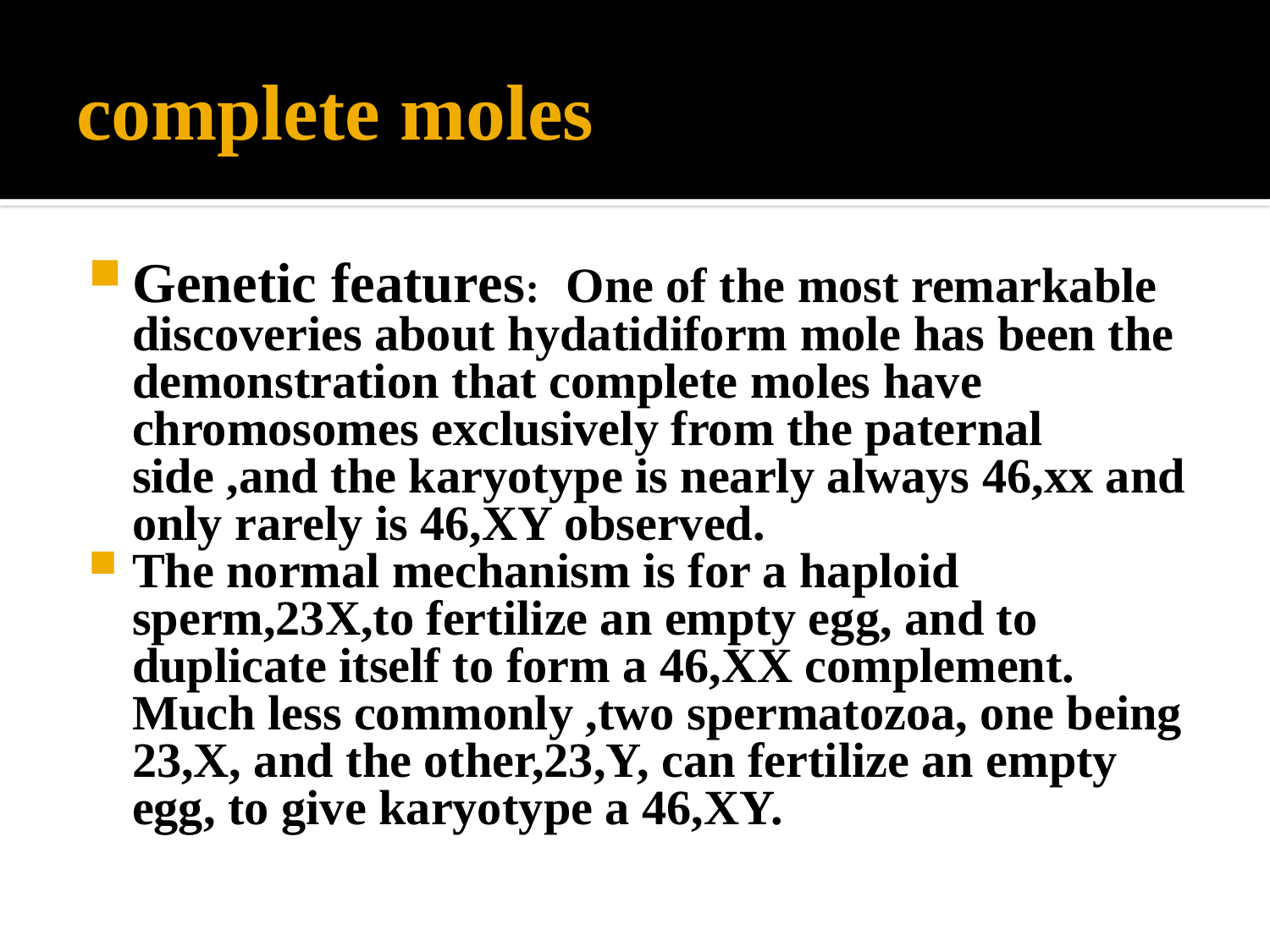

# complete moles
Genetic features:  One of the most remarkable discoveries about hydatidiform mole has been the demonstration that complete moles have chromosomes exclusively from the paternal side ,and the karyotype is nearly always 46,xx and only rarely is 46,XY observed.
The normal mechanism is for a haploid sperm,23X,to fertilize an empty egg, and to duplicate itself to form a 46,XX complement. Much less commonly ,two spermatozoa, one being 23,X, and the other,23,Y, can fertilize an empty egg, to give karyotype a 46,XY.